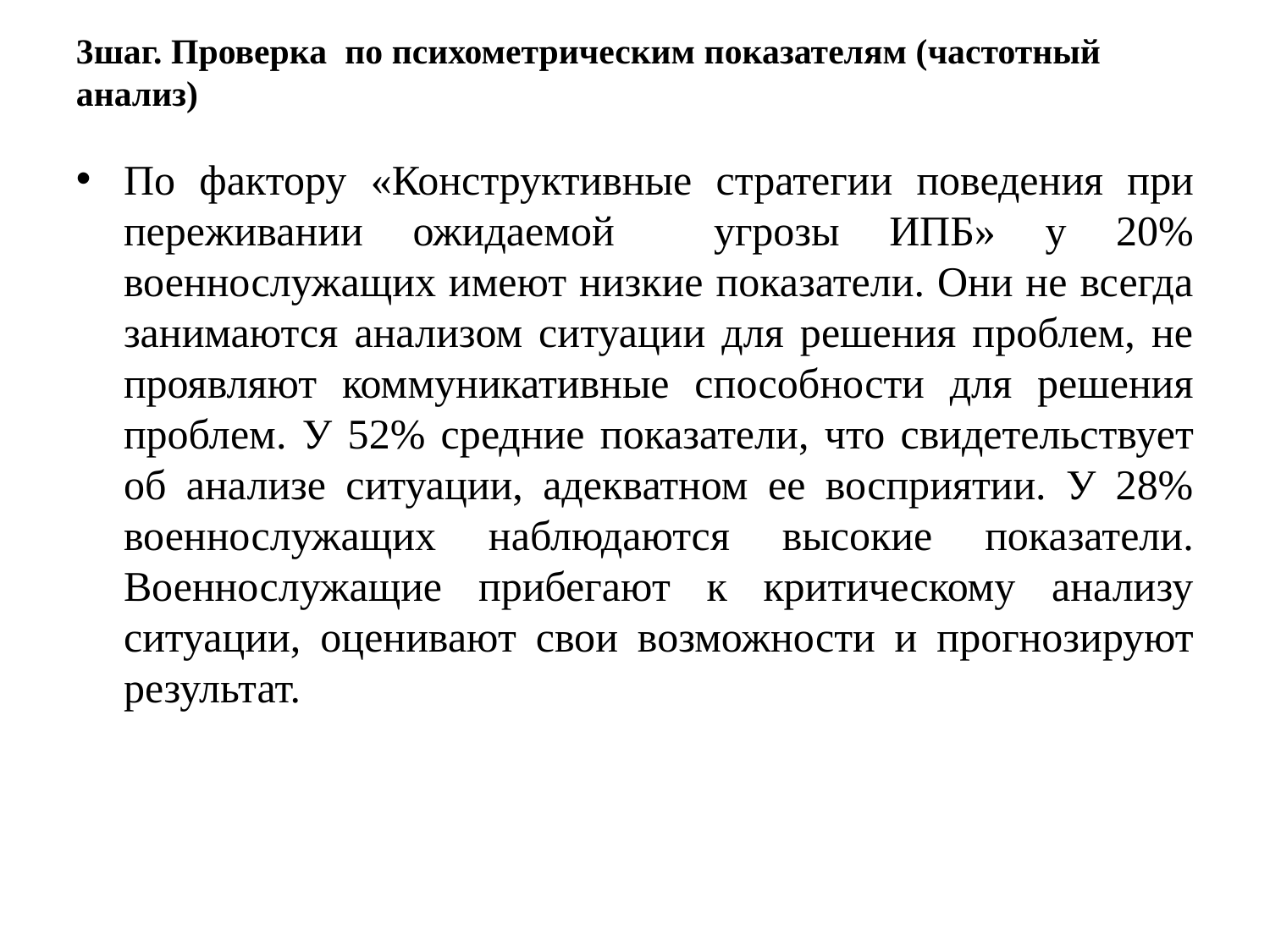

3шаг. Проверка  по психометрическим показателям (частотный анализ)

По фактору «Конструктивные стратегии поведения при переживании ожидаемой  угрозы ИПБ» у 20% военнослужащих имеют низкие показатели. Они не всегда занимаются анализом ситуации для решения проблем, не проявляют коммуникативные способности для решения проблем. У 52% средние показатели, что свидетельствует об анализе ситуации, адекватном ее восприятии. У 28% военнослужащих наблюдаются высокие показатели. Военнослужащие прибегают к критическому анализу ситуации, оценивают свои возможности и прогнозируют результат.